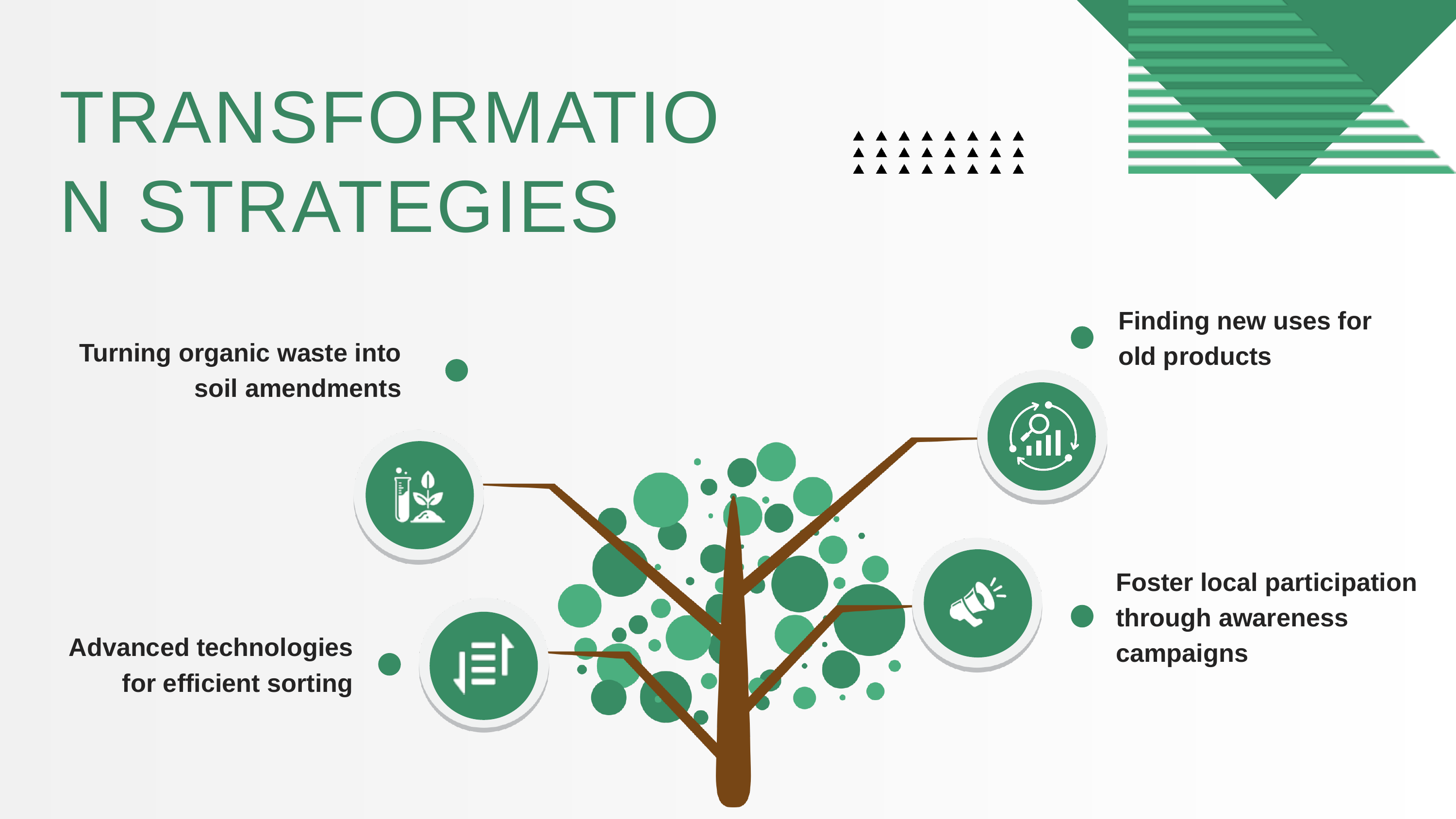

TRANSFORMATION STRATEGIES

Finding new uses for old products

Turning organic waste into soil amendments

Foster local participation through awareness campaigns

Advanced technologies for efficient sorting